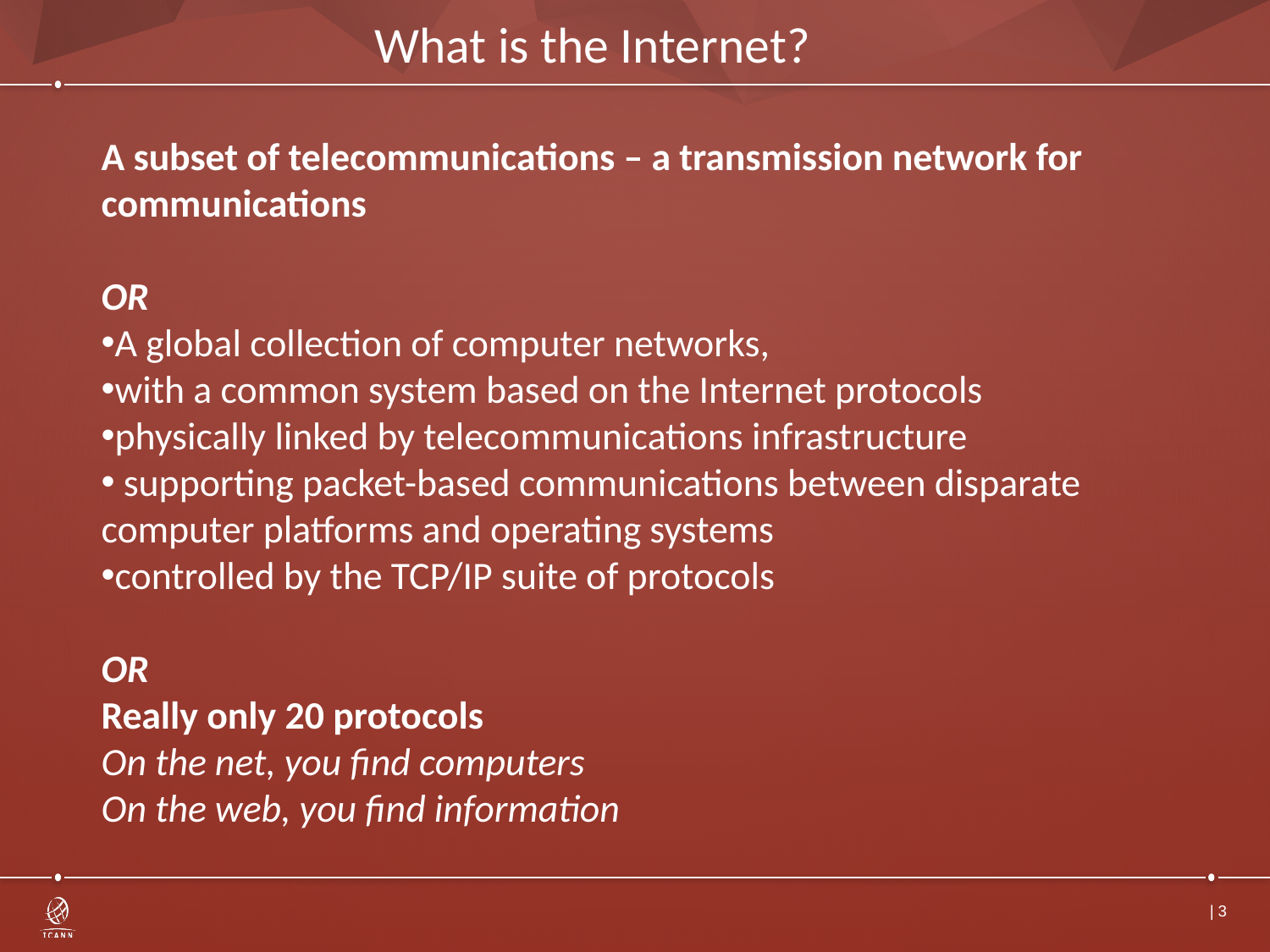

# What is the Internet?
A subset of telecommunications – a transmission network for communications

OR
A global collection of computer networks,
with a common system based on the Internet protocols
physically linked by telecommunications infrastructure
 supporting packet-based communications between disparate computer platforms and operating systems
controlled by the TCP/IP suite of protocols

OR
Really only 20 protocols
On the net, you find computers
On the web, you find information